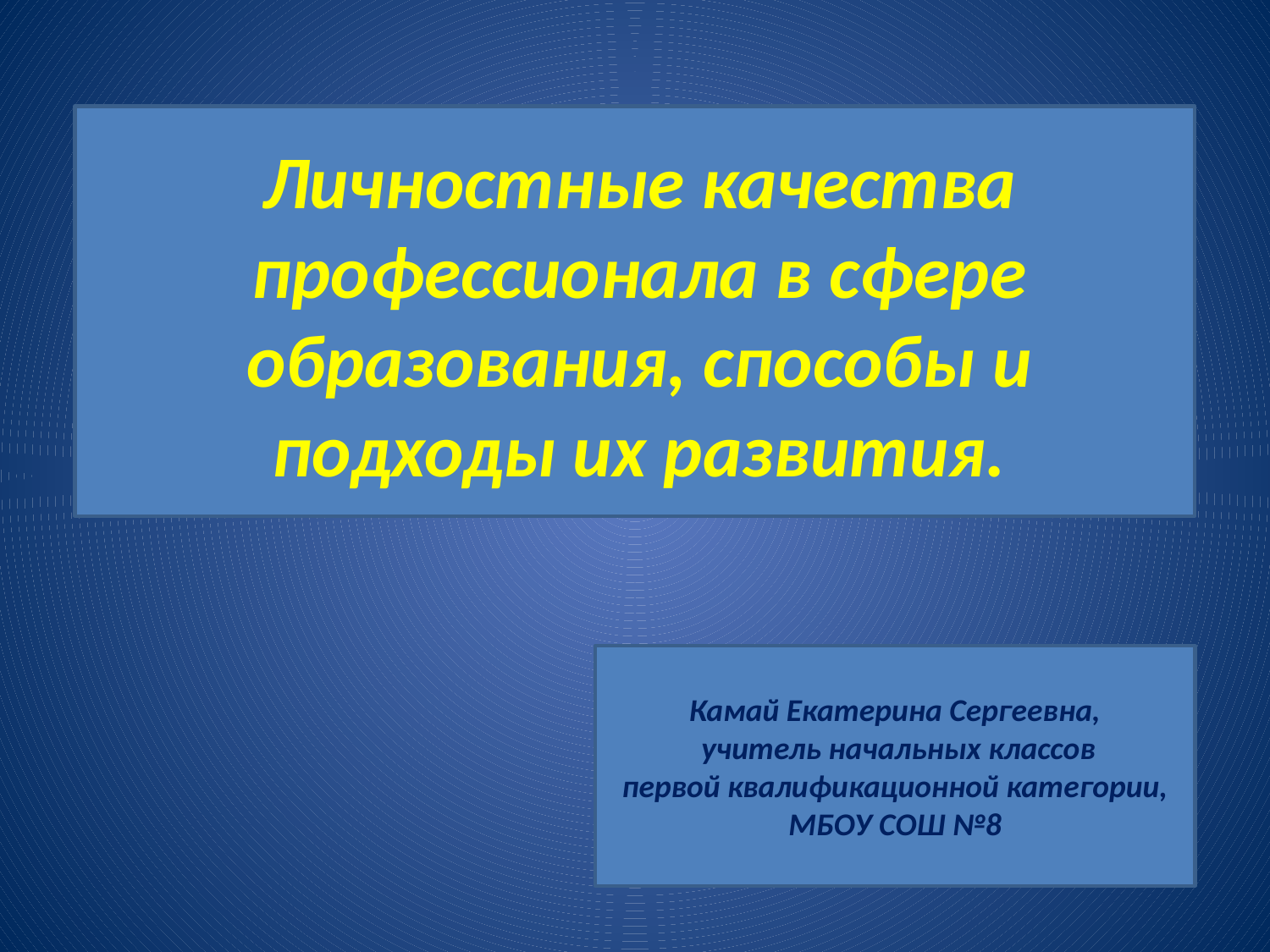

# Личностные качества профессионала в сфере образования, способы и подходы их развития.
Камай Екатерина Сергеевна,
 учитель начальных классов
 первой квалификационной категории,
МБОУ СОШ №8